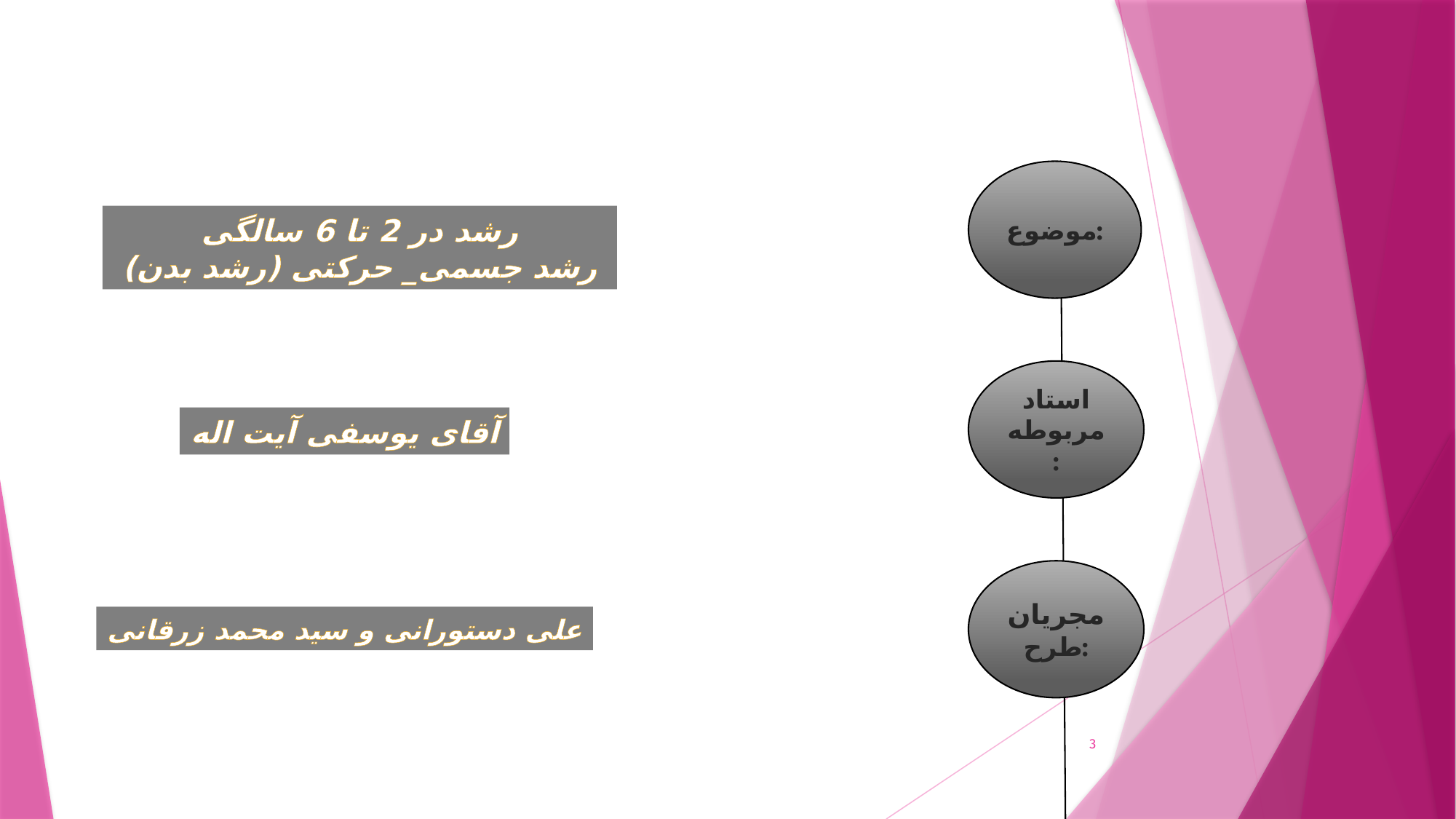

موضوع:
رشد در 2 تا 6 سالگی
رشد جسمی_ حرکتی (رشد بدن)
استاد مربوطه:
آقای یوسفی آیت اله
مجریان
طرح:
علی دستورانی و سید محمد زرقانی
3